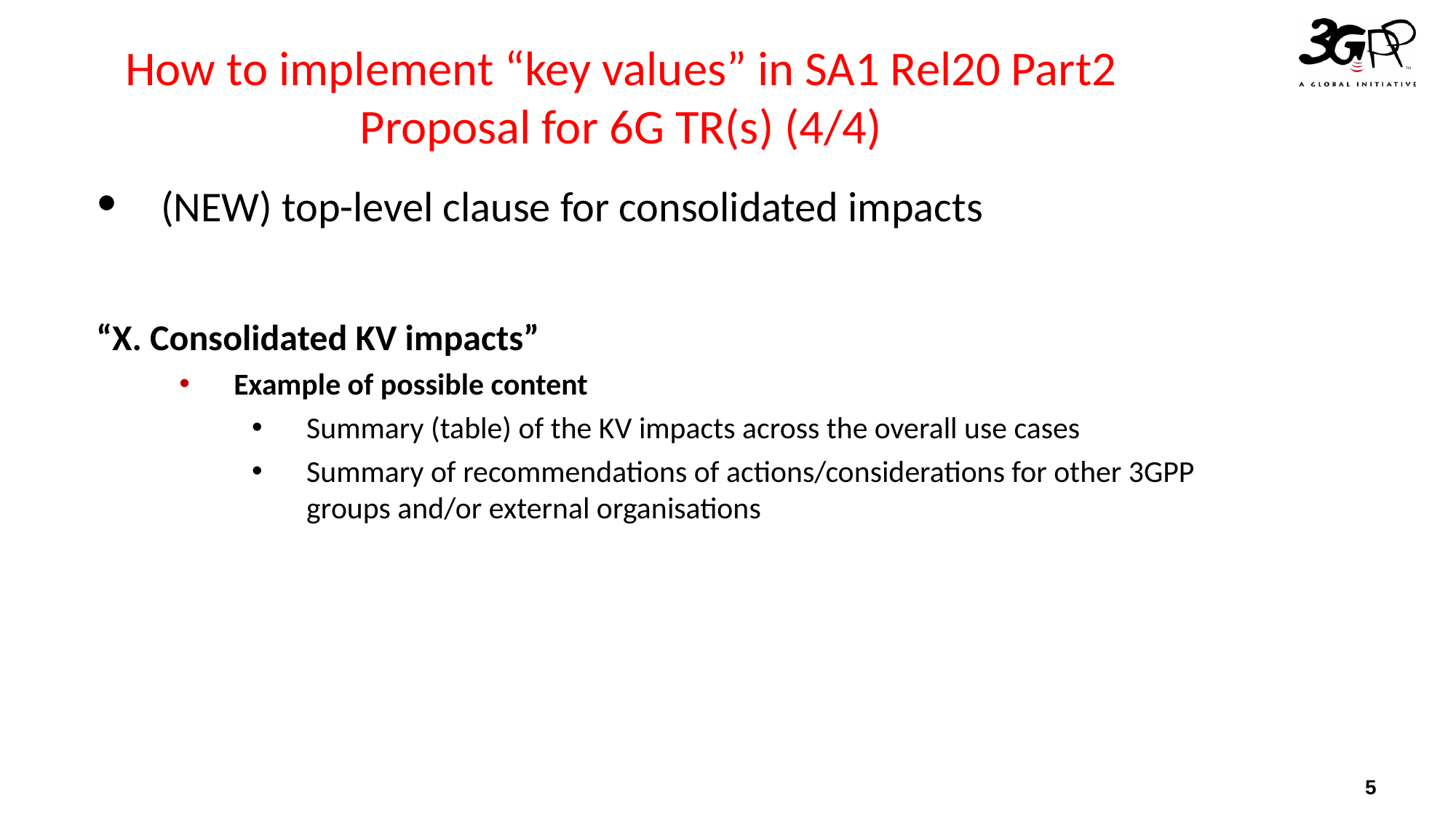

# How to implement “key values” in SA1 Rel20 Part2 Proposal for 6G TR(s) (4/4)
(NEW) top-level clause for consolidated impacts

“X. Consolidated KV impacts”
Example of possible content
Summary (table) of the KV impacts across the overall use cases
Summary of recommendations of actions/considerations for other 3GPP groups and/or external organisations